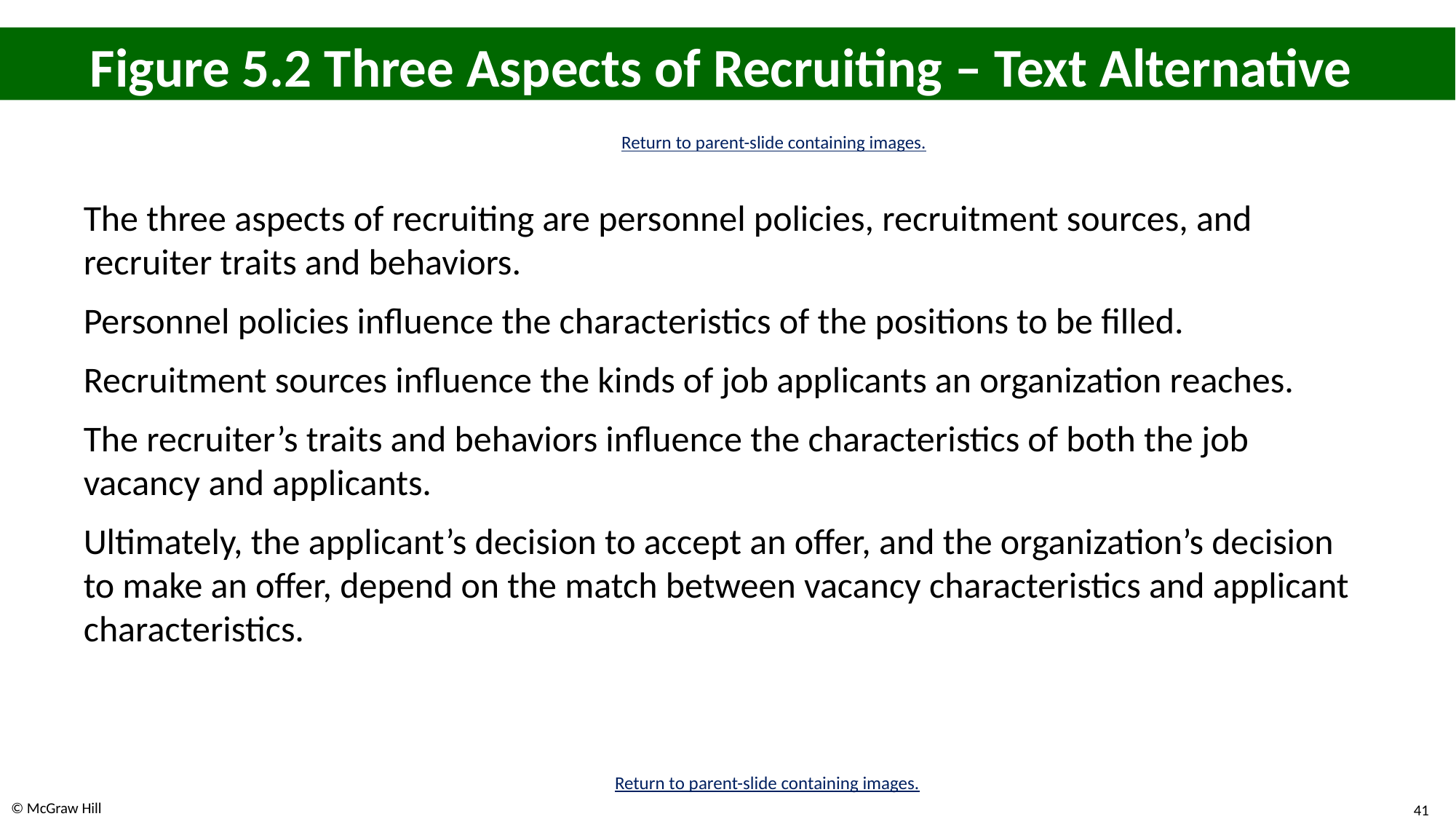

# Figure 5.2 Three Aspects of Recruiting – Text Alternative
Return to parent-slide containing images.
The three aspects of recruiting are personnel policies, recruitment sources, and recruiter traits and behaviors.
Personnel policies influence the characteristics of the positions to be filled.
Recruitment sources influence the kinds of job applicants an organization reaches.
The recruiter’s traits and behaviors influence the characteristics of both the job vacancy and applicants.
Ultimately, the applicant’s decision to accept an offer, and the organization’s decision to make an offer, depend on the match between vacancy characteristics and applicant characteristics.
Return to parent-slide containing images.